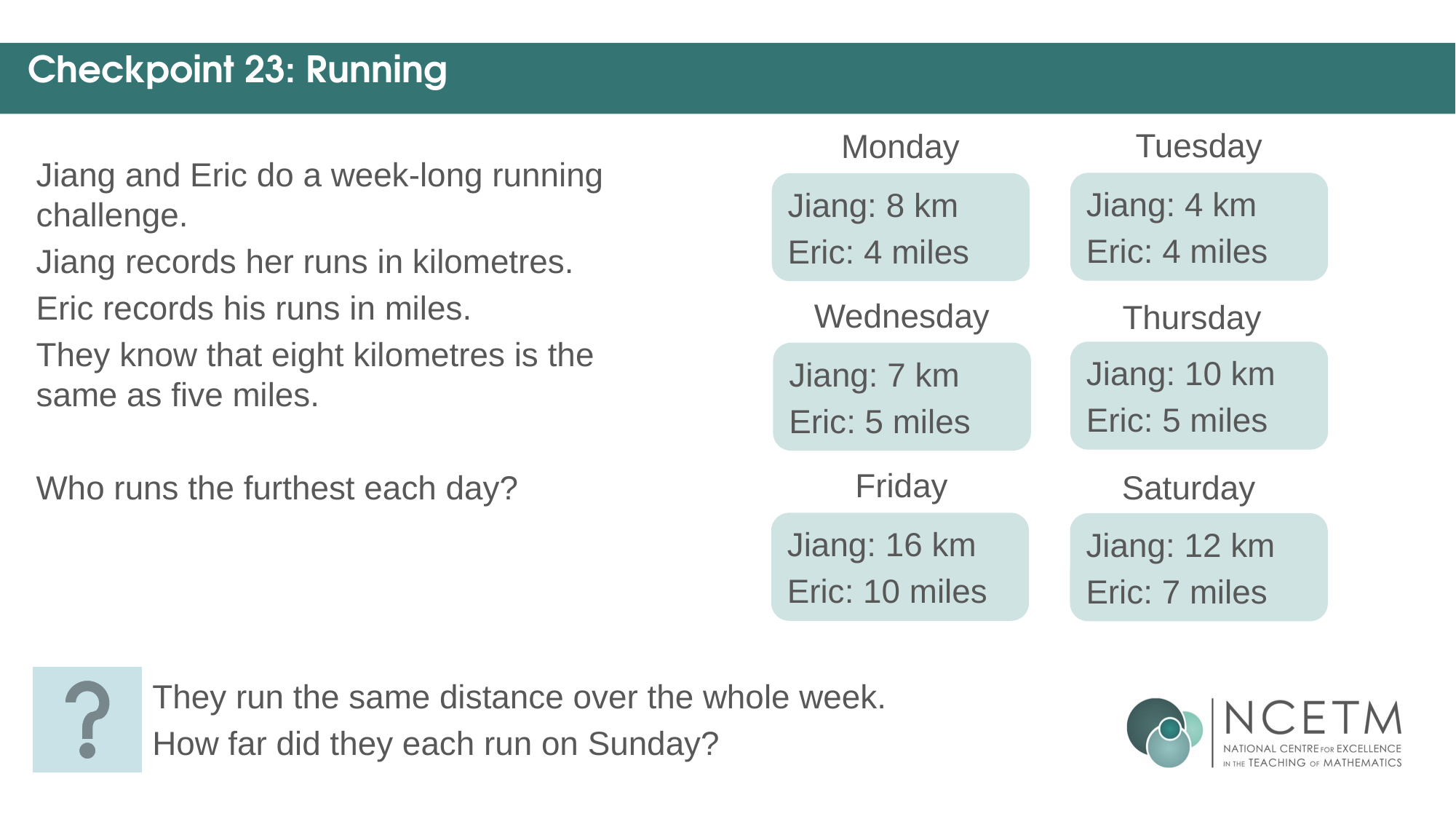

Checkpoint 23: Running

Tuesday
Jiang: 4 km
Eric: 4 miles
Monday
Jiang: 8 km
Eric: 4 miles
Jiang and Eric do a week-long running challenge.
Jiang records her runs in kilometres.
Eric records his runs in miles.
They know that eight kilometres is the same as five miles.

Who runs the furthest each day?
Wednesday
Jiang: 7 km
Eric: 5 miles
Thursday
Jiang: 10 km
Eric: 5 miles
Friday
Jiang: 16 km
Eric: 10 miles
Saturday
Jiang: 12 km
Eric: 7 miles

They run the same distance over the whole week.
How far did they each run on Sunday?